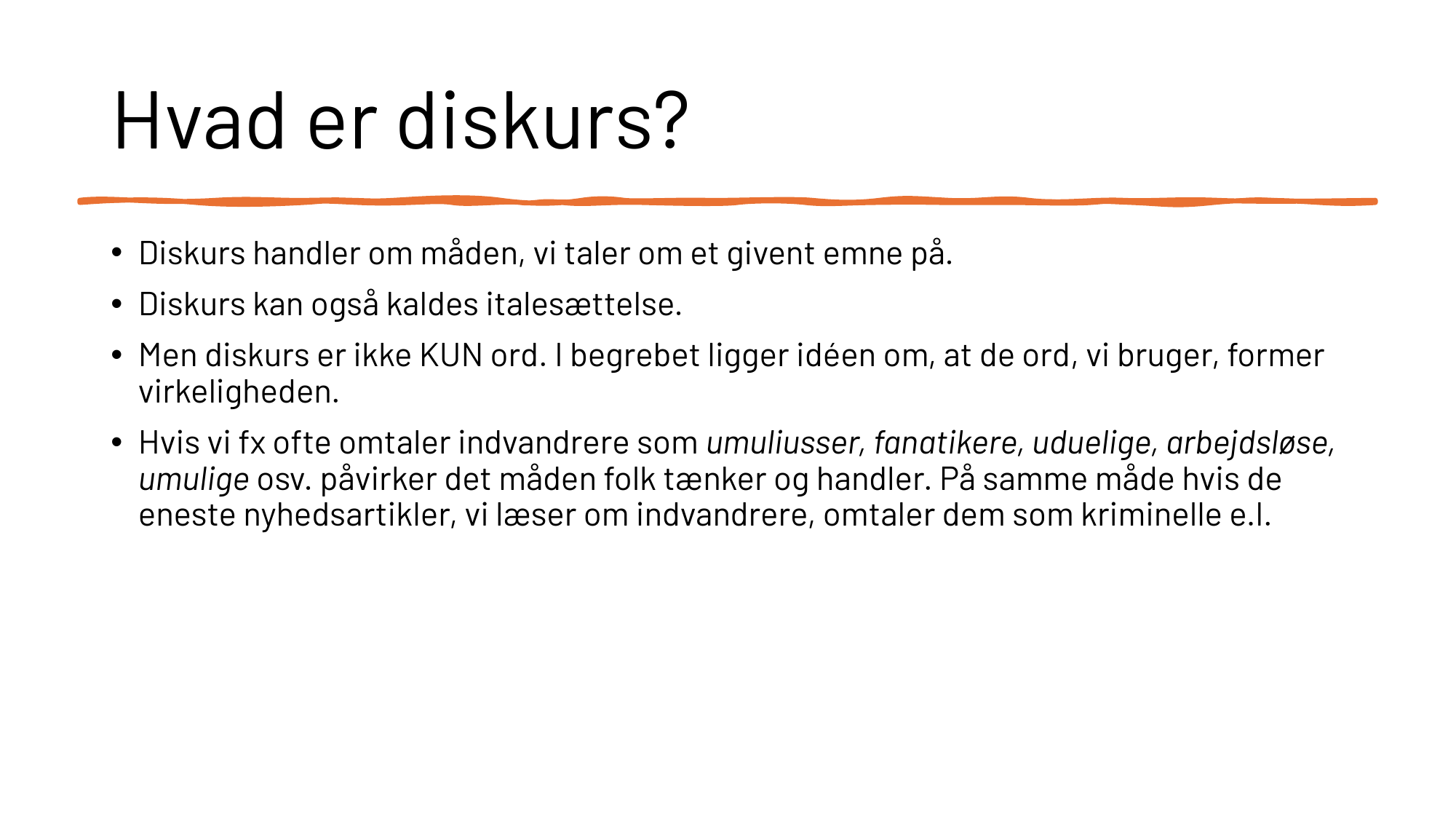

# Hvad er diskurs?

Diskurs handler om måden, vi taler om et givent emne på.
Diskurs kan også kaldes italesættelse.
Men diskurs er ikke KUN ord. I begrebet ligger idéen om, at de ord, vi bruger, former virkeligheden.
Hvis vi fx ofte omtaler indvandrere som umuliusser, fanatikere, uduelige, arbejdsløse, umulige osv. påvirker det måden folk tænker og handler. På samme måde hvis de eneste nyhedsartikler, vi læser om indvandrere, omtaler dem som kriminelle e.l.